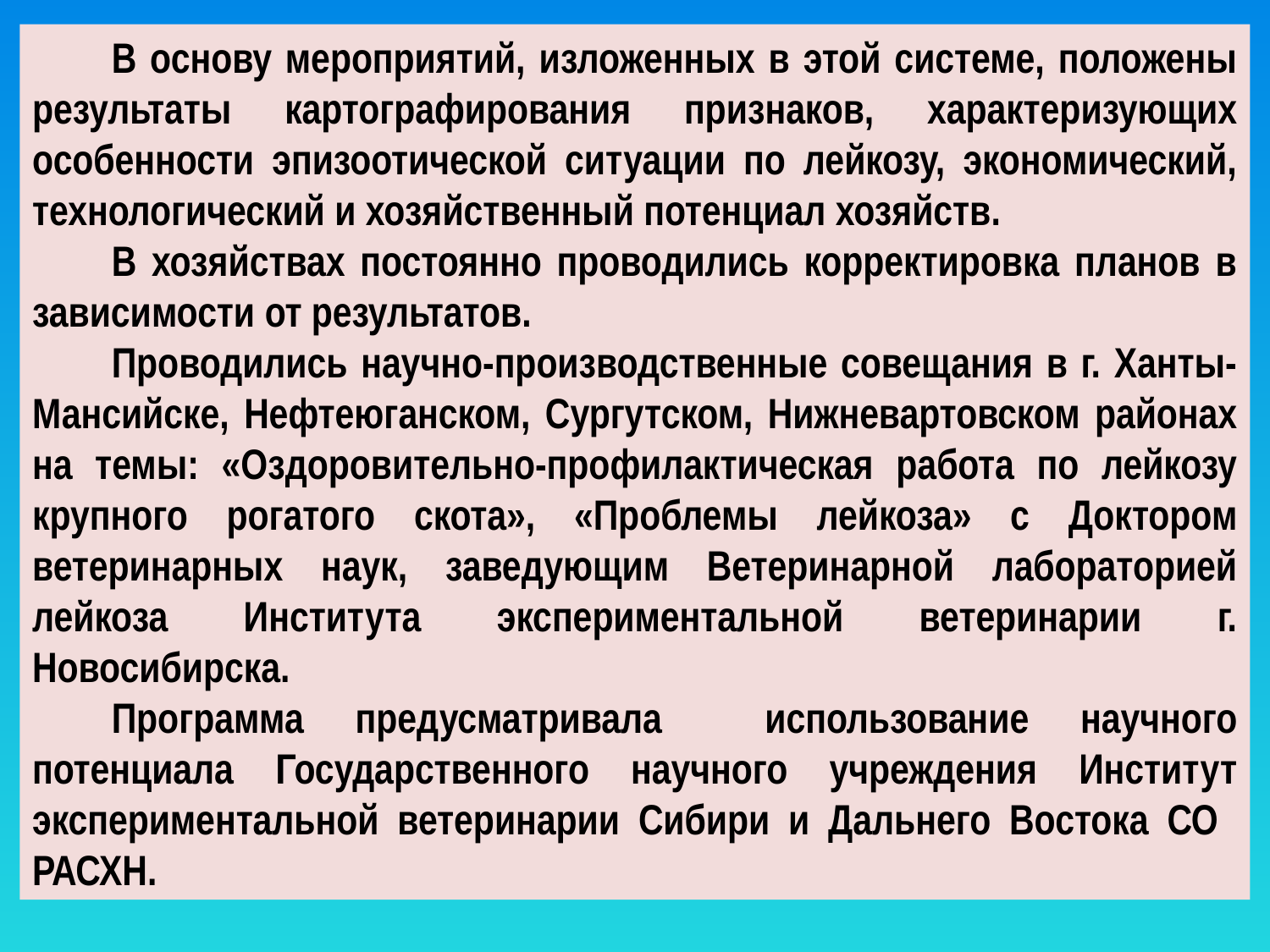

В основу мероприятий, изложенных в этой системе, положены результаты картографирования признаков, характеризующих особенности эпизоотической ситуации по лейкозу, экономический, технологический и хозяйственный потенциал хозяйств.
В хозяйствах постоянно проводились корректировка планов в зависимости от результатов.
Проводились научно-производственные совещания в г. Ханты-Мансийске, Нефтеюганском, Сургутском, Нижневартовском районах на темы: «Оздоровительно-профилактическая работа по лейкозу крупного рогатого скота», «Проблемы лейкоза» с Доктором ветеринарных наук, заведующим Ветеринарной лабораторией лейкоза Института экспериментальной ветеринарии г. Новосибирска.
Программа предусматривала  использование научного потенциала Государственного научного учреждения Институт экспериментальной ветеринарии Сибири и Дальнего Востока СО  РАСХН.